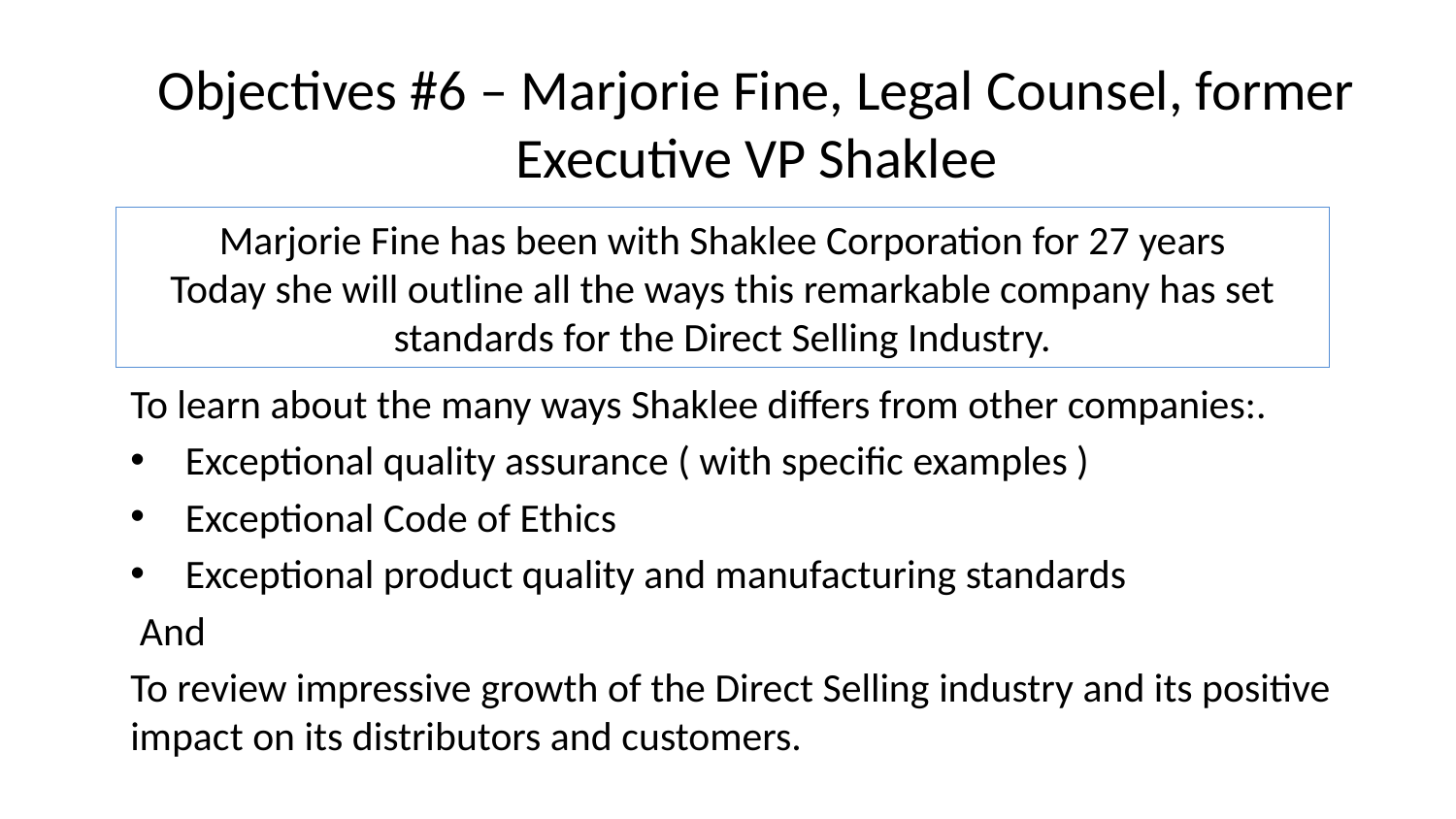

# Objectives #6 – Marjorie Fine, Legal Counsel, former Executive VP Shaklee
Marjorie Fine has been with Shaklee Corporation for 27 years
Today she will outline all the ways this remarkable company has set standards for the Direct Selling Industry.
To learn about the many ways Shaklee differs from other companies:.
Exceptional quality assurance ( with specific examples )
Exceptional Code of Ethics
Exceptional product quality and manufacturing standards
 And
To review impressive growth of the Direct Selling industry and its positive impact on its distributors and customers.